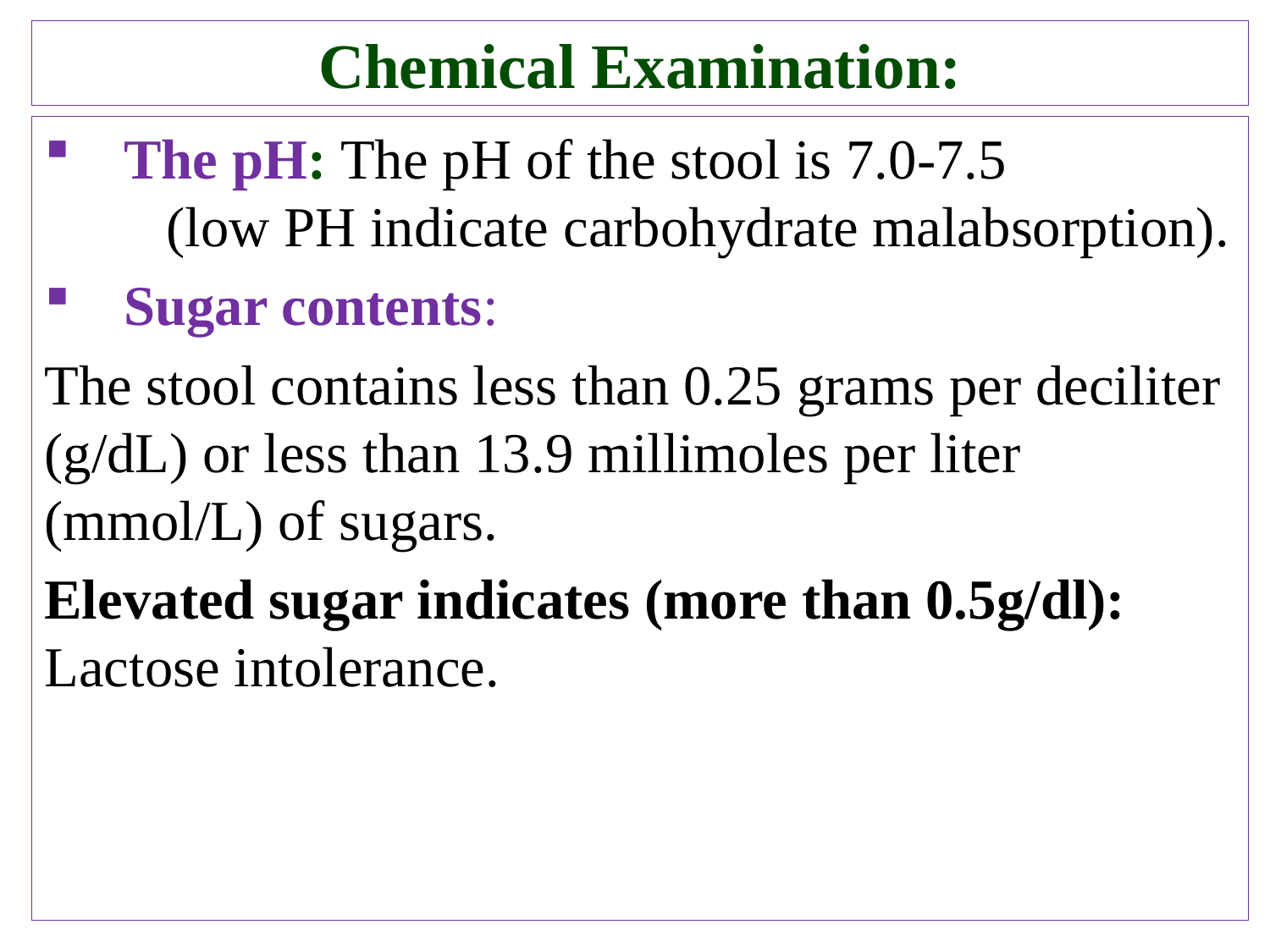

# Chemical Examination:
The pH: The pH of the stool is 7.0-7.5                    (low PH indicate carbohydrate malabsorption).
Sugar contents:
The stool contains less than 0.25 grams per deciliter (g/dL) or less than 13.9 millimoles per liter (mmol/L) of sugars.
Elevated sugar indicates (more than 0.5g/dl): Lactose intolerance.